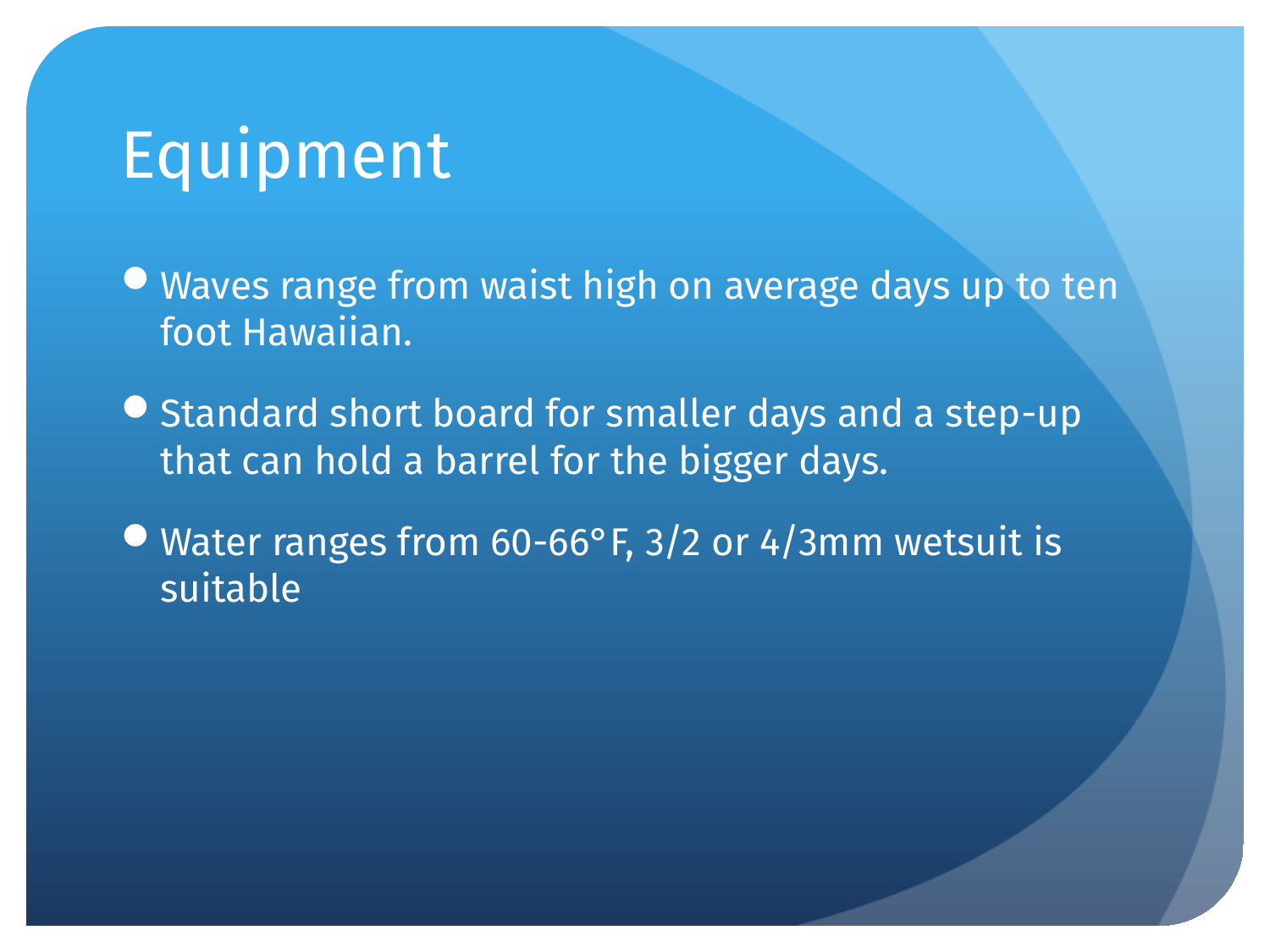

# Equipment
Waves range from waist high on average days up to ten foot Hawaiian.
Standard short board for smaller days and a step-up that can hold a barrel for the bigger days.
Water ranges from 60-66°F, 3/2 or 4/3mm wetsuit is suitable